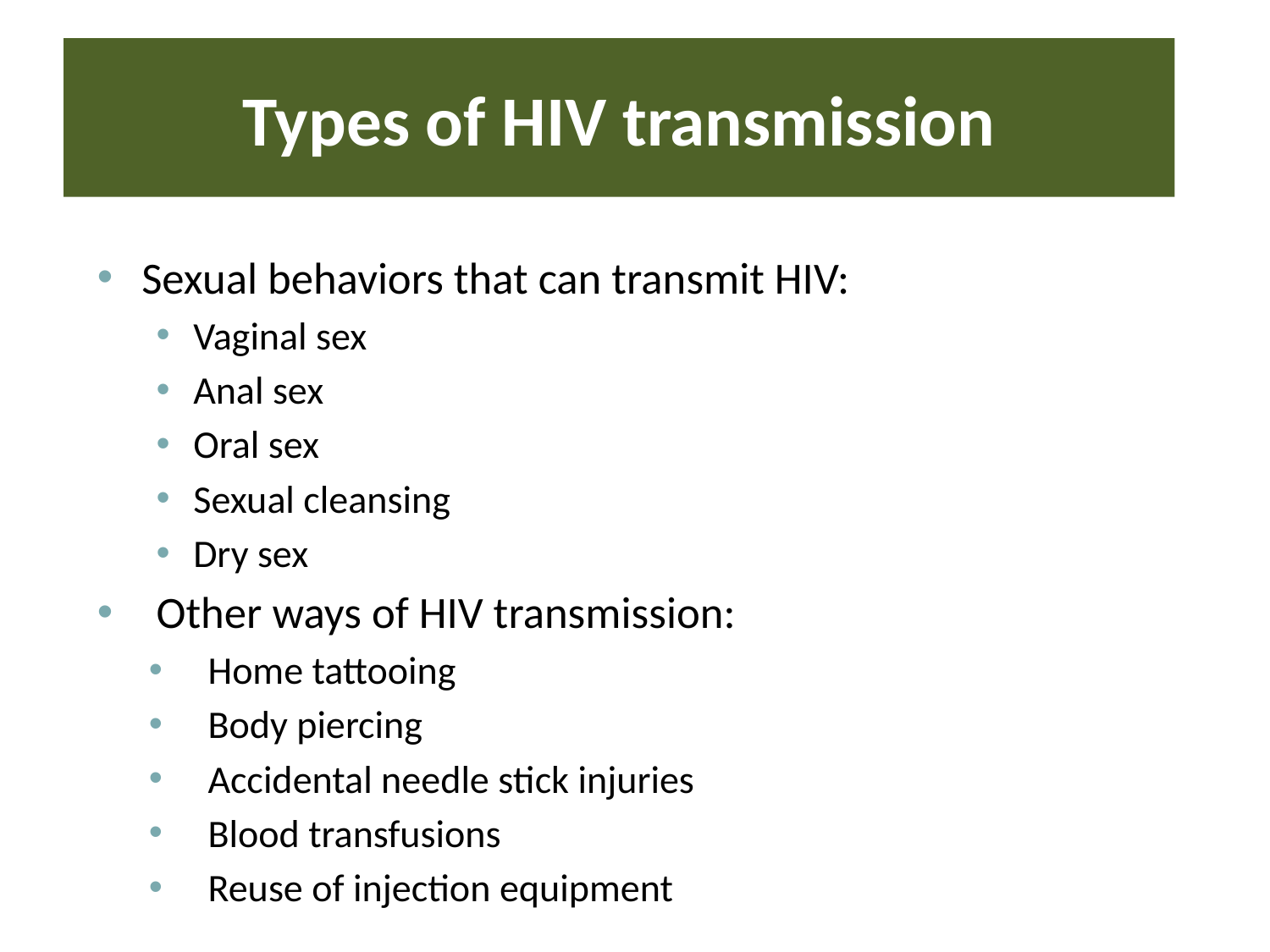

# Types of HIV transmission
Sexual behaviors that can transmit HIV:
Vaginal sex
Anal sex
Oral sex
Sexual cleansing
Dry sex
Other ways of HIV transmission:
Home tattooing
Body piercing
Accidental needle stick injuries
Blood transfusions
Reuse of injection equipment